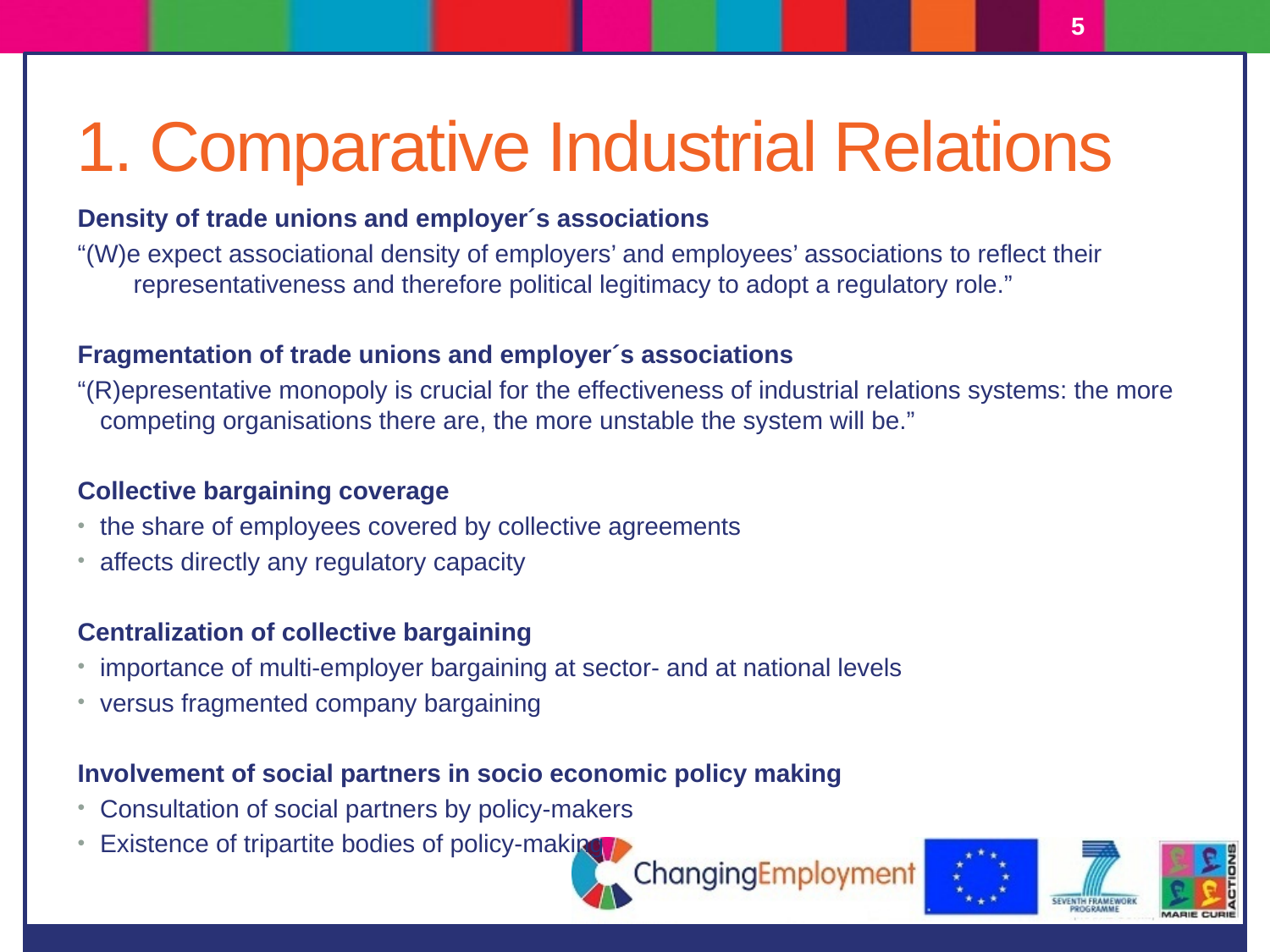

5
# 1. Comparative Industrial Relations
Density of trade unions and employer´s associations
“(W)e expect associational density of employers’ and employees’ associations to reflect their representativeness and therefore political legitimacy to adopt a regulatory role.”

Fragmentation of trade unions and employer´s associations
“(R)epresentative monopoly is crucial for the effectiveness of industrial relations systems: the more competing organisations there are, the more unstable the system will be.”

Collective bargaining coverage
the share of employees covered by collective agreements
affects directly any regulatory capacity

Centralization of collective bargaining
importance of multi-employer bargaining at sector- and at national levels
versus fragmented company bargaining

Involvement of social partners in socio economic policy making
Consultation of social partners by policy-makers
Existence of tripartite bodies of policy-making